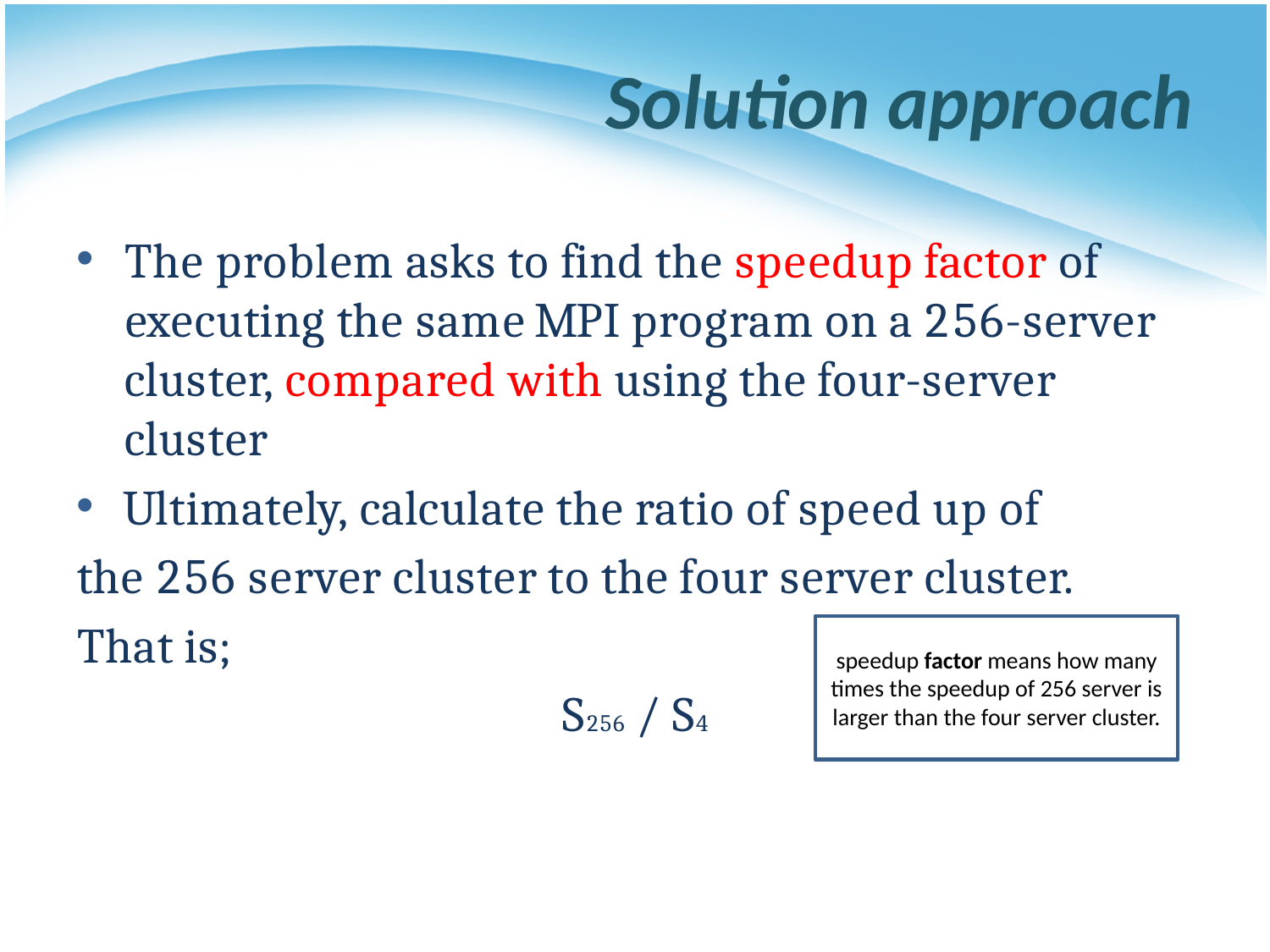

# Solution approach
The problem asks to find the speedup factor of executing the same MPI program on a 256-server cluster, compared with using the four-server cluster
Ultimately, calculate the ratio of speed up of
the 256 server cluster to the four server cluster.
That is;
S256 / S4
speedup factor means how many times the speedup of 256 server is larger than the four server cluster.